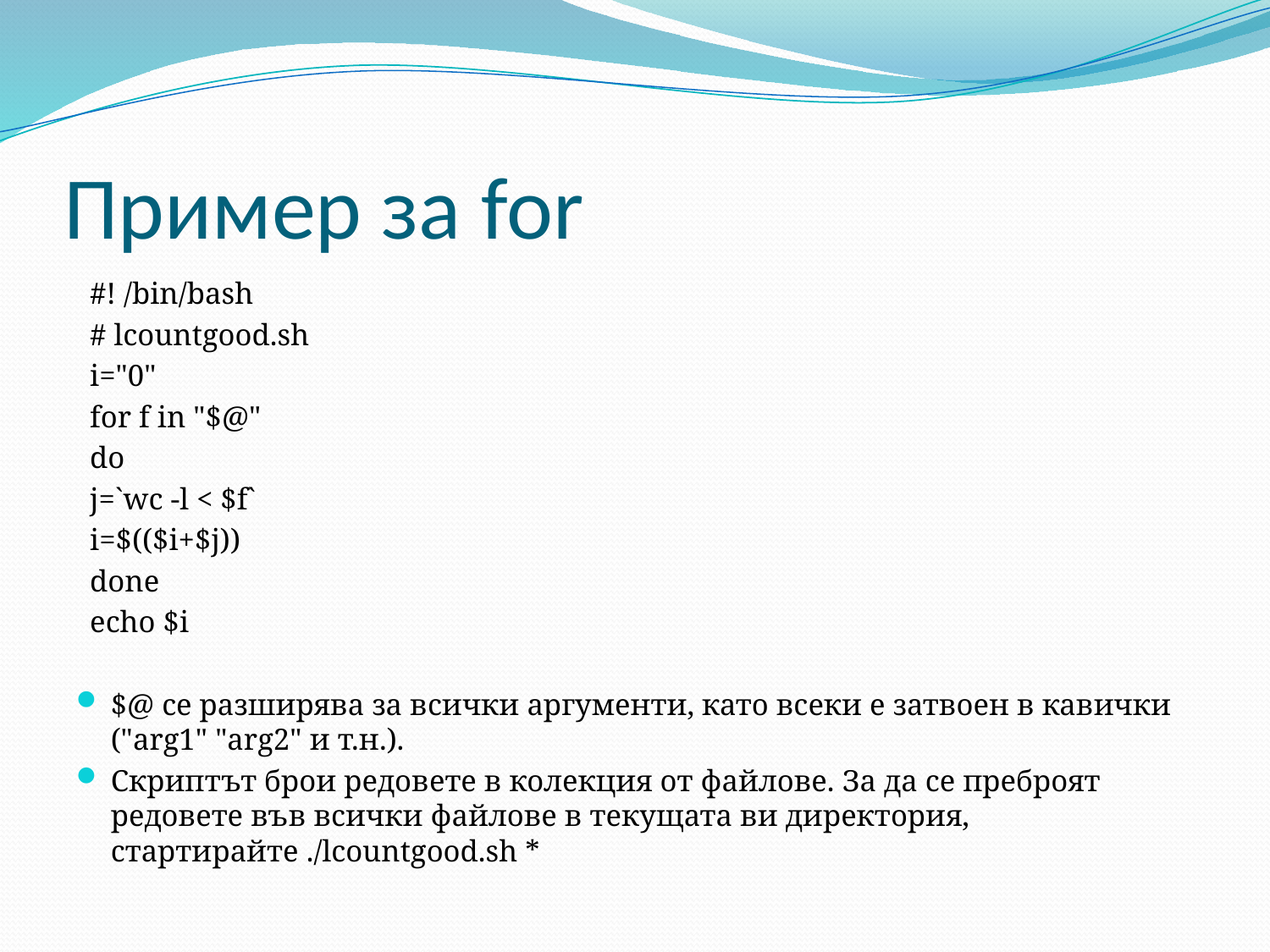

# Пример за for
#! /bin/bash
# lcountgood.sh
i="0"
for f in "$@"
do
	j=`wc -l < $f`
	i=$(($i+$j))
done
echo $i

$@ се разширява за всички аргументи, като всеки е затвоен в кавички ("arg1" "arg2" и т.н.).
Скриптът брои редовете в колекция от файлове. За да се преброят редовете във всички файлове в текущата ви директория, стартирайте ./lcountgood.sh *